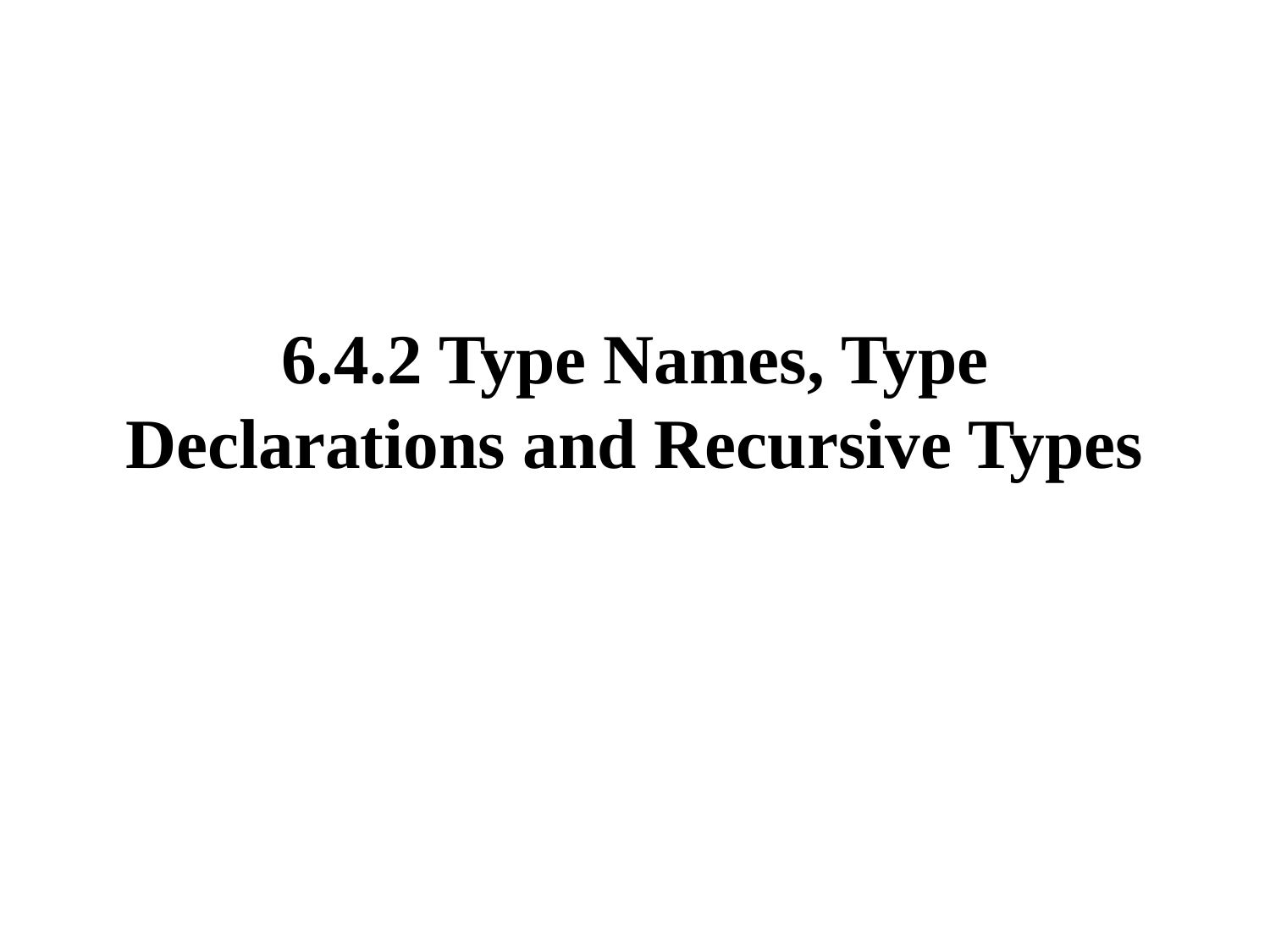

# 6.4.2 Type Names, Type Declarations and Recursive Types